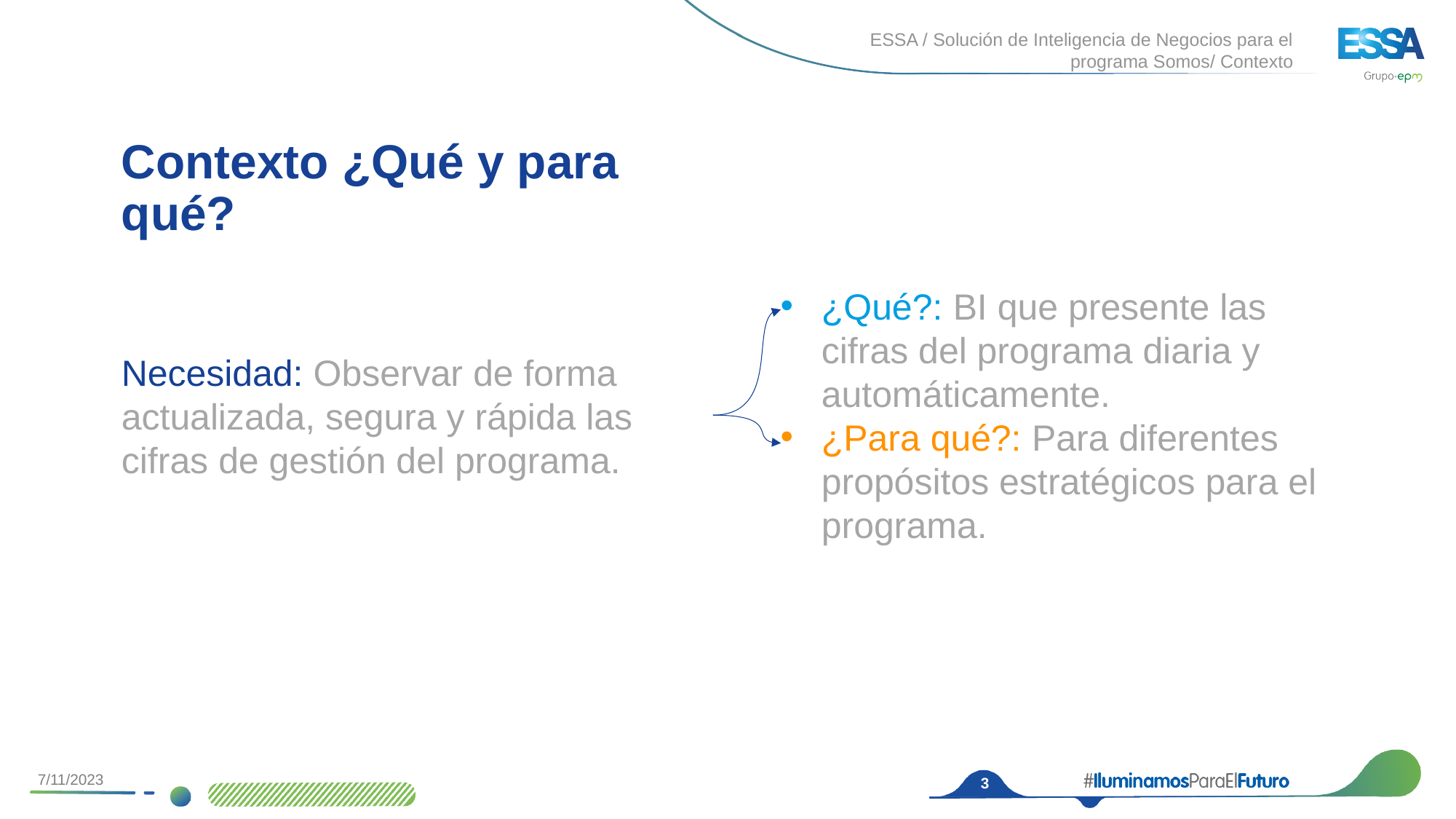

ESSA / Solución de Inteligencia de Negocios para el programa Somos/ Contexto
Contexto ¿Qué y para qué?
¿Qué?: BI que presente las cifras del programa diaria y automáticamente.
¿Para qué?: Para diferentes propósitos estratégicos para el programa.
Necesidad: Observar de forma actualizada, segura y rápida las cifras de gestión del programa.
7/11/2023
3